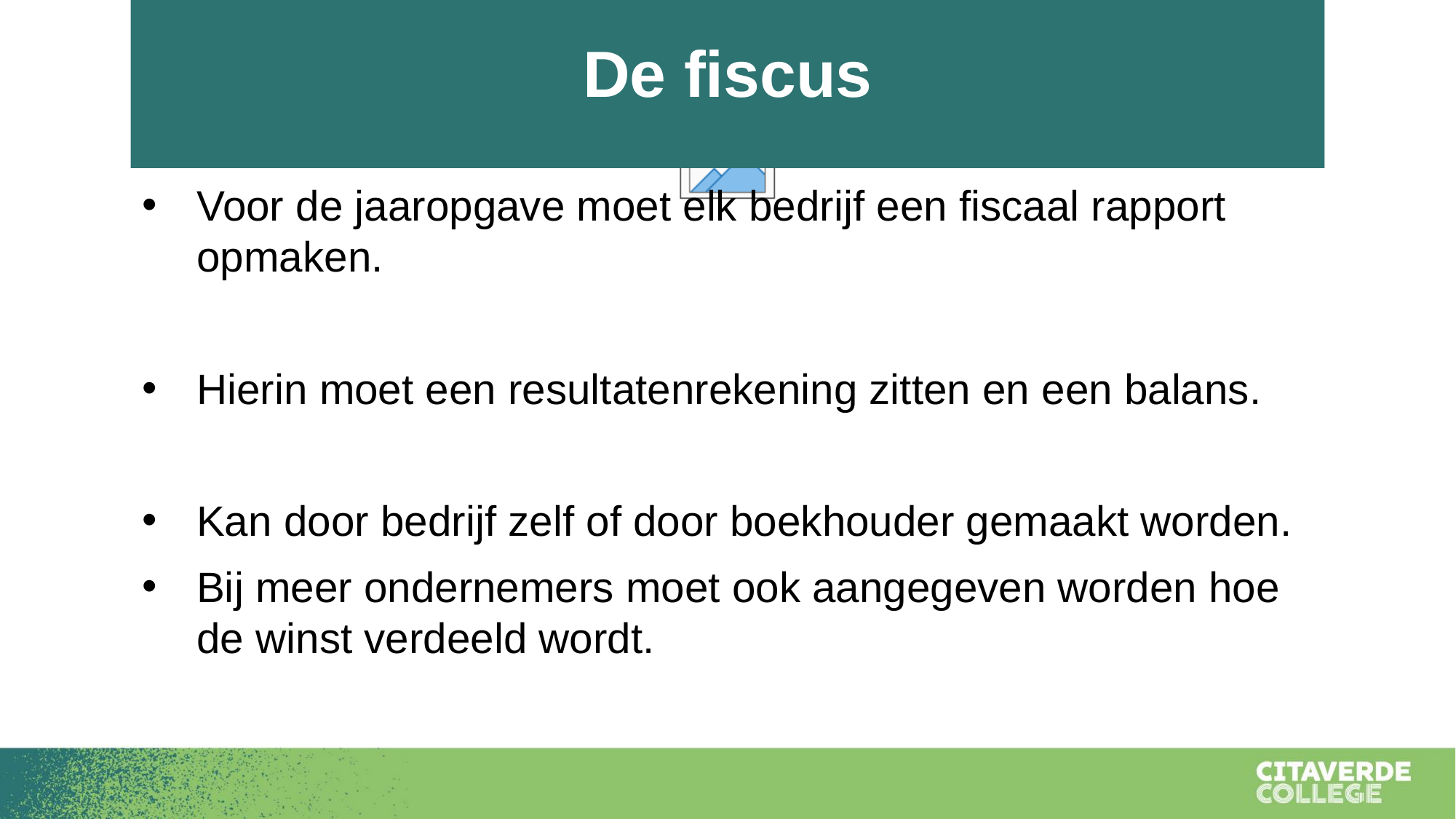

De fiscus
Voor de jaaropgave moet elk bedrijf een fiscaal rapport opmaken.

Hierin moet een resultatenrekening zitten en een balans.

Kan door bedrijf zelf of door boekhouder gemaakt worden.
Bij meer ondernemers moet ook aangegeven worden hoe de winst verdeeld wordt.